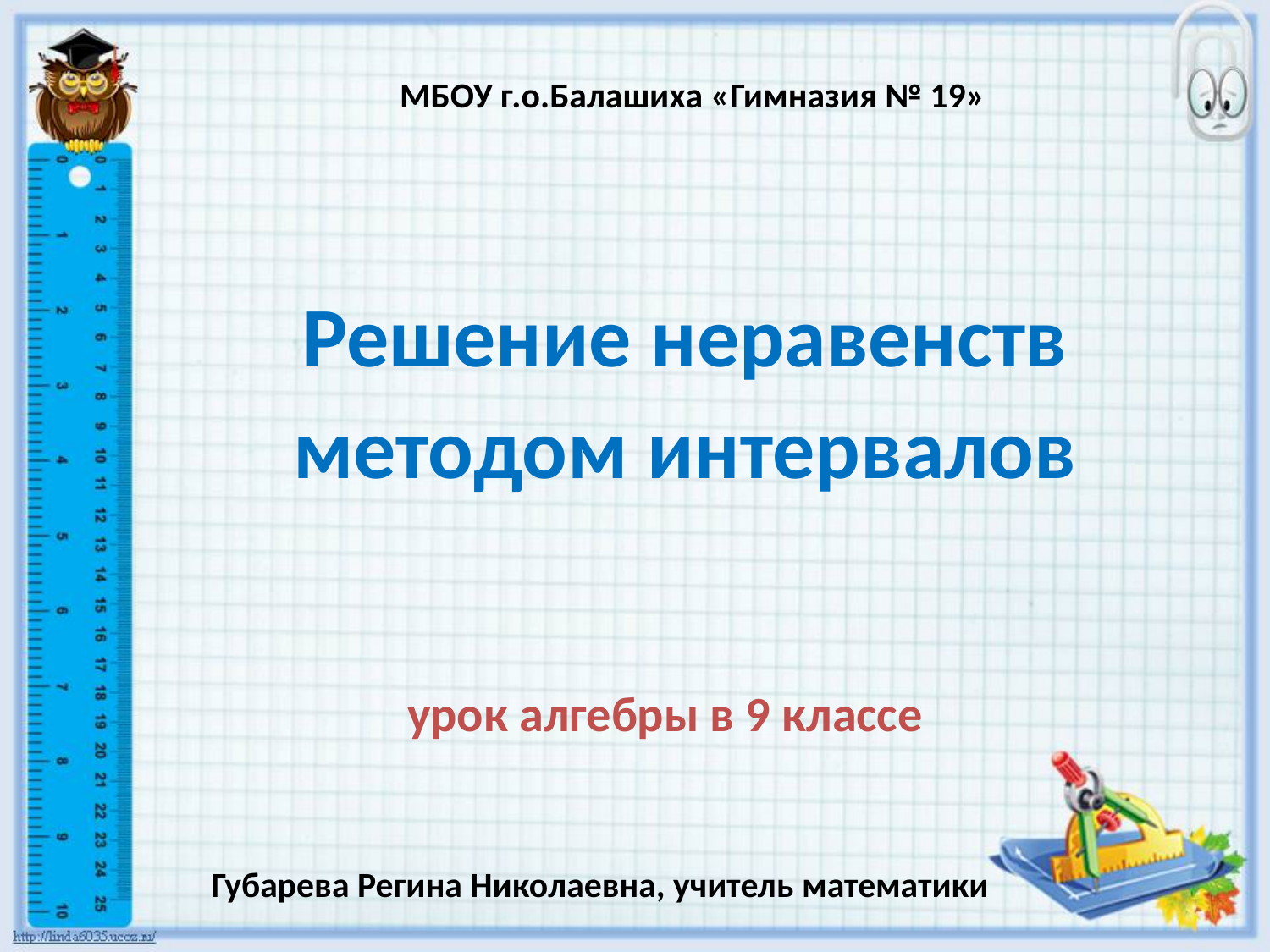

МБОУ г.о.Балашиха «Гимназия № 19»
Решение неравенств методом интервалов
урок алгебры в 9 классе
Губарева Регина Николаевна, учитель математики